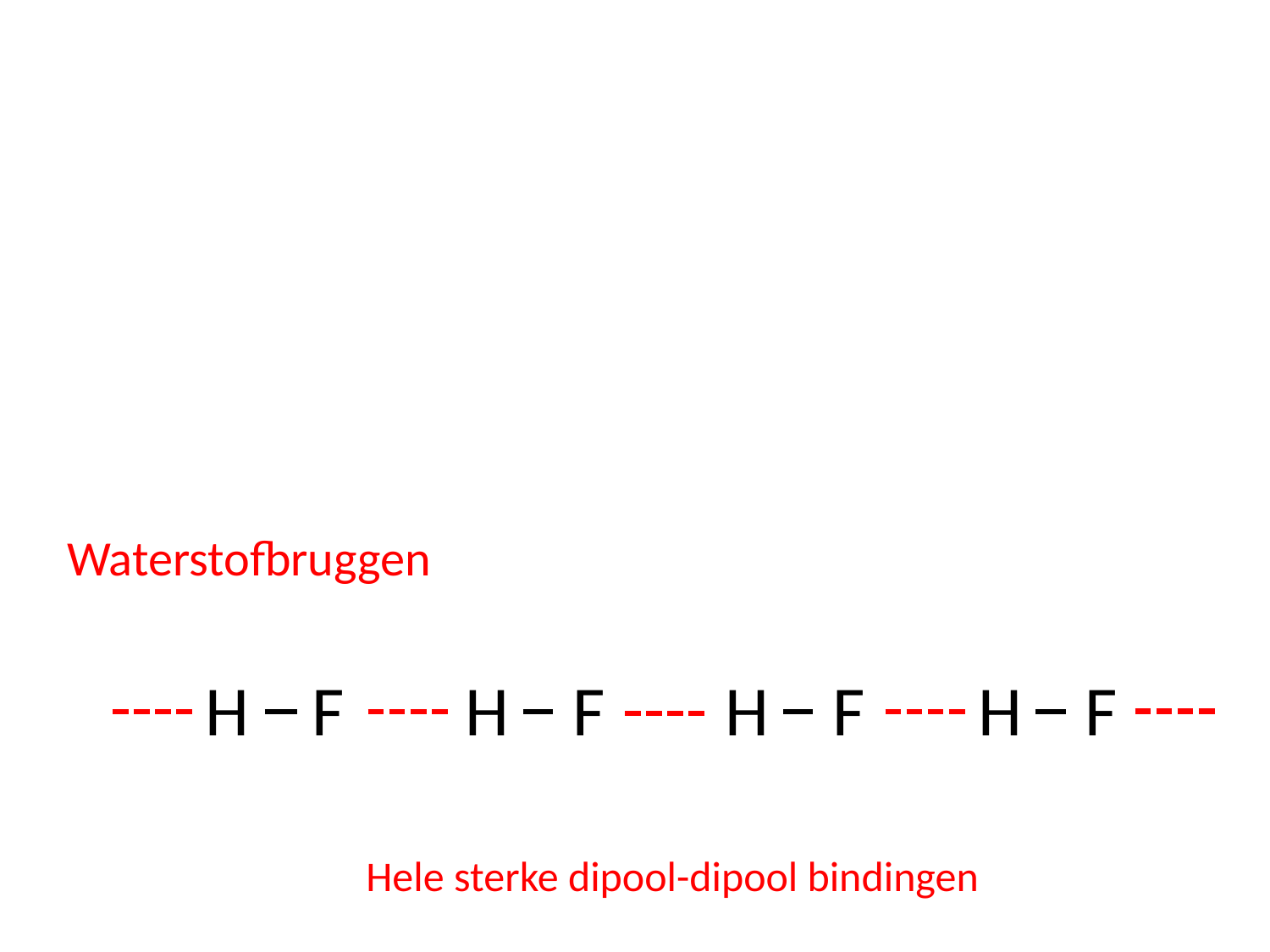

Waterstofbruggen
H    F
H    F
H    F
H    F
Hele sterke dipool-dipool bindingen